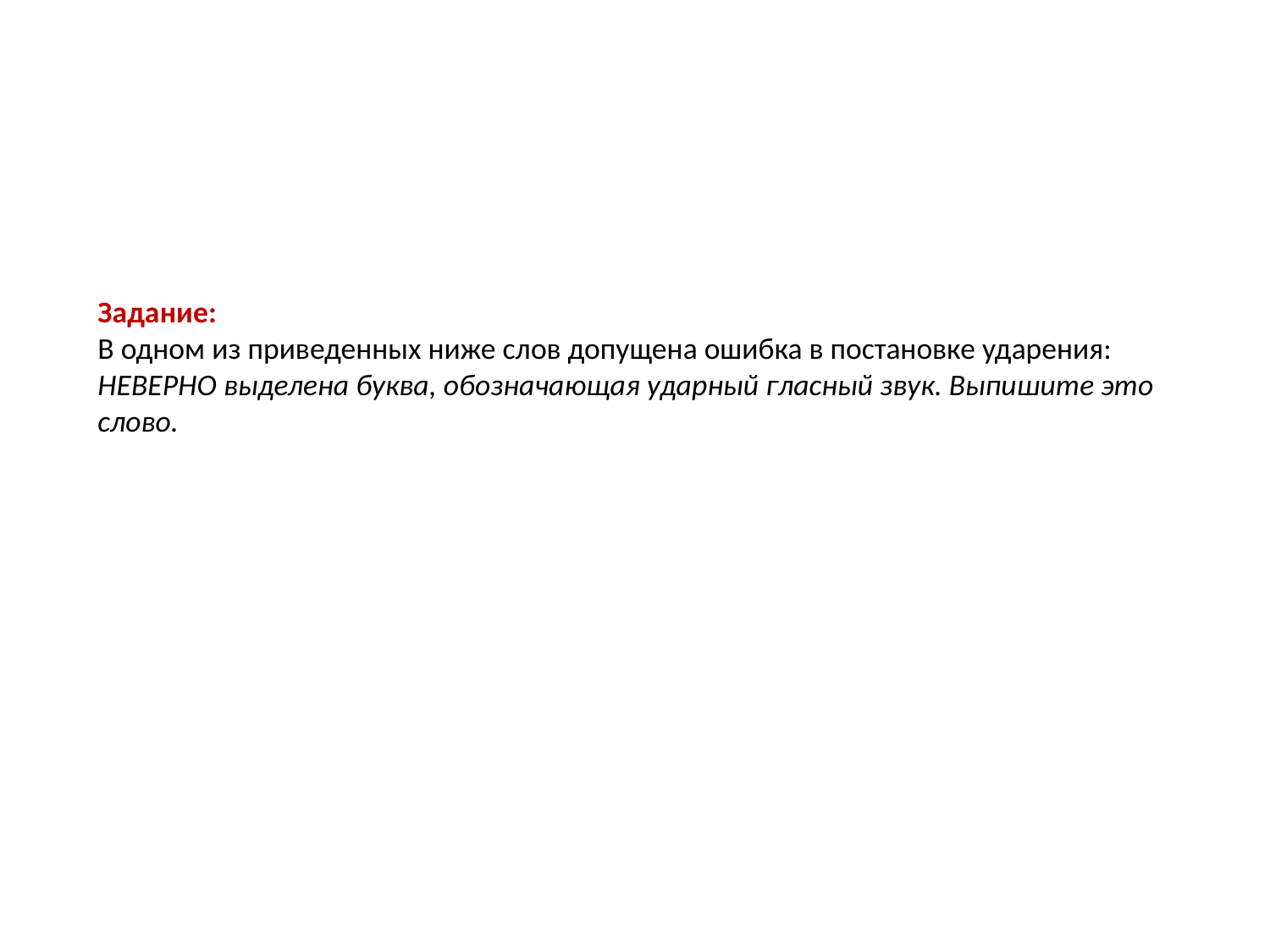

# Задание: В одном из приведенных ниже слов допущена ошибка в постановке ударения: НЕВЕРНО выделена буква, обозначающая ударный гласный звук. Выпишите это слово.